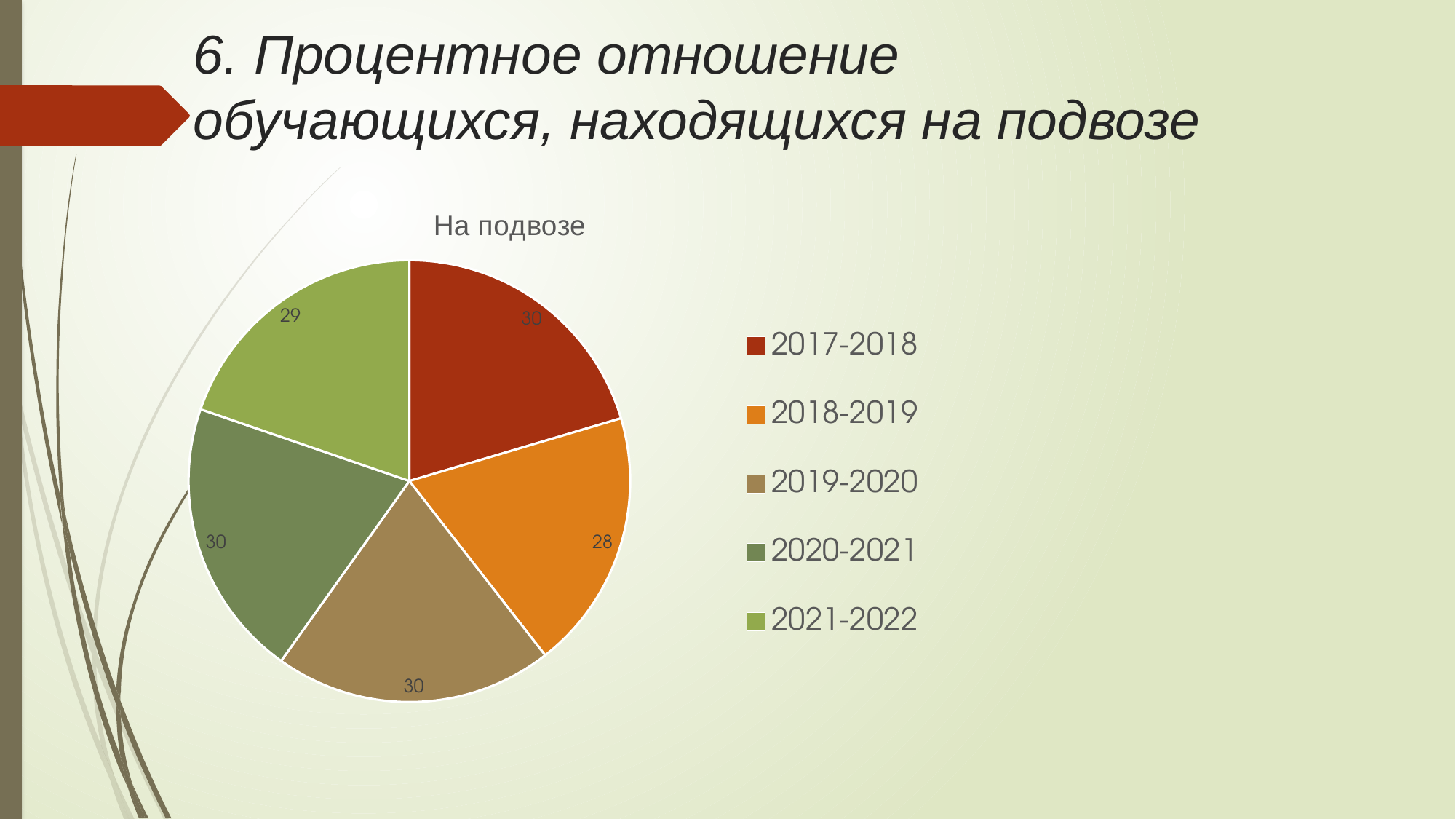

# 6. Процентное отношение обучающихся, находящихся на подвозе

### Chart:

| Category | На подвозе |
|---|---|
| 2017-2018 | 30.0 |
| 2018-2019 | 28.0 |
| 2019-2020 | 30.0 |
| 2020-2021 | 30.0 |
| 2021-2022 | 29.0 |